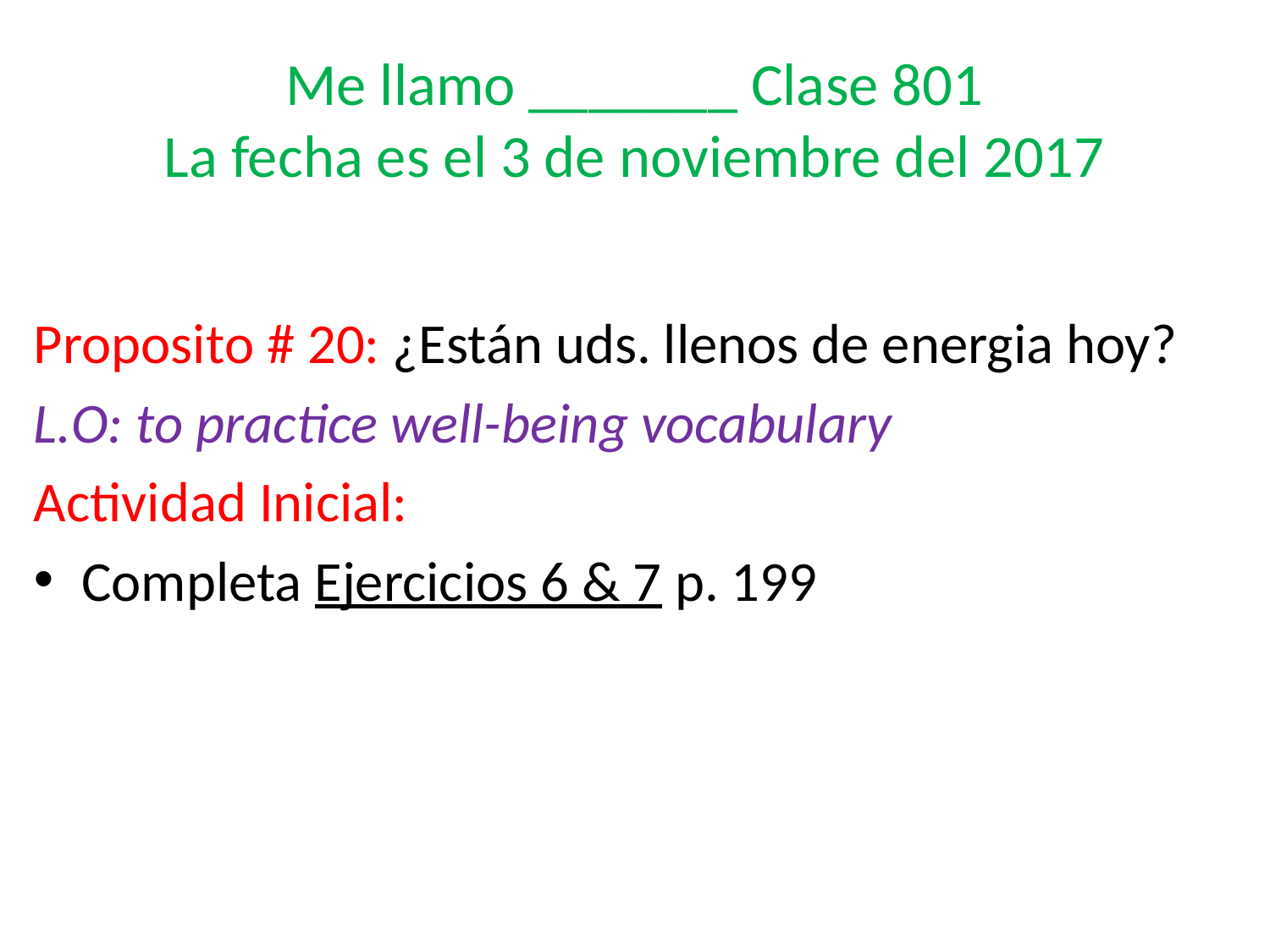

# Me llamo _______ Clase 801 La fecha es el 3 de noviembre del 2017

Proposito # 20: ¿Están uds. llenos de energia hoy?
L.O: to practice well-being vocabulary
Actividad Inicial:
Completa Ejercicios 6 & 7 p. 199